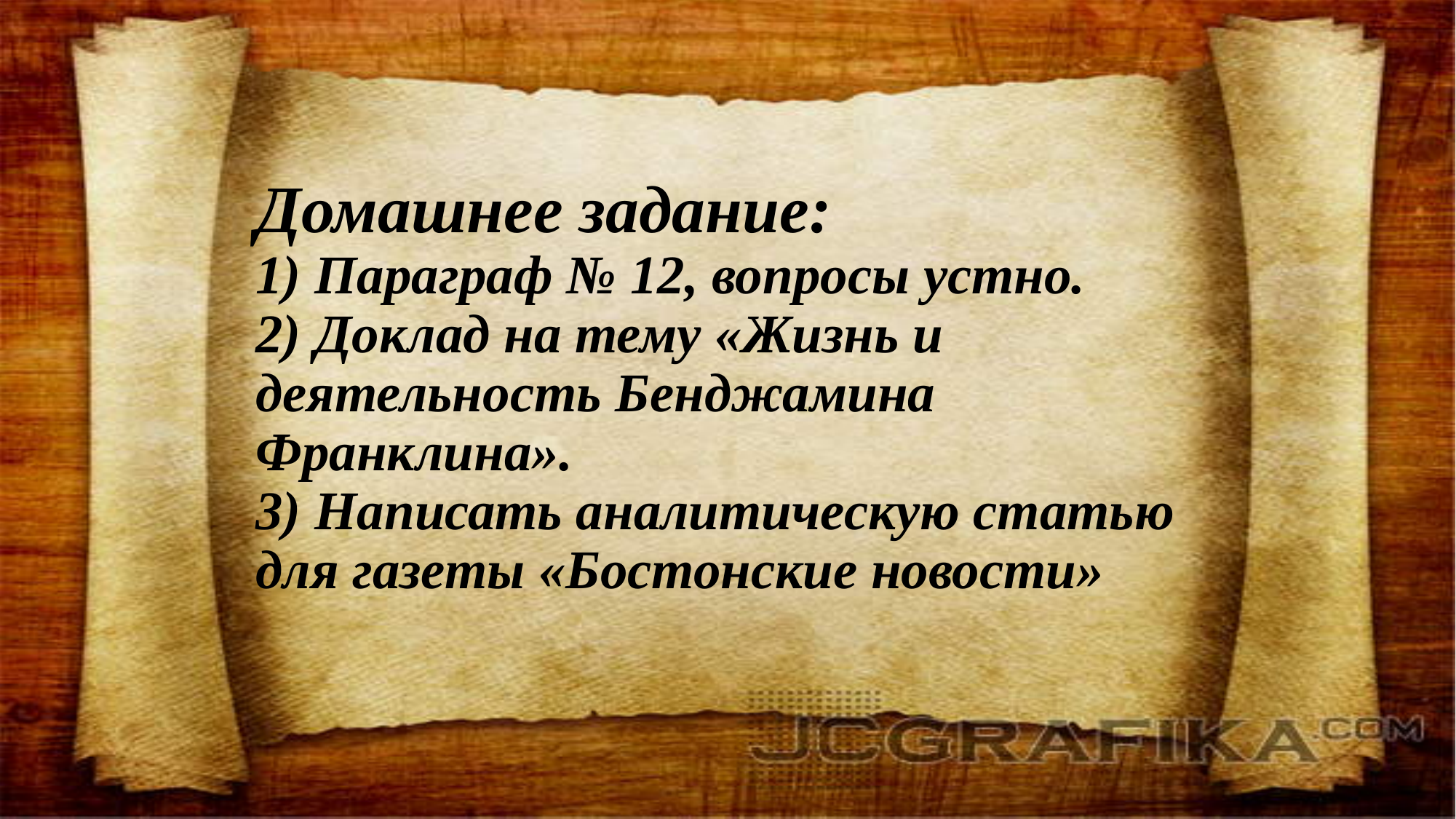

# Домашнее задание: 1) Параграф № 12, вопросы устно. 2) Доклад на тему «Жизнь и деятельность Бенджамина Франклина». 3) Написать аналитическую статью  для газеты «Бостонские новости»